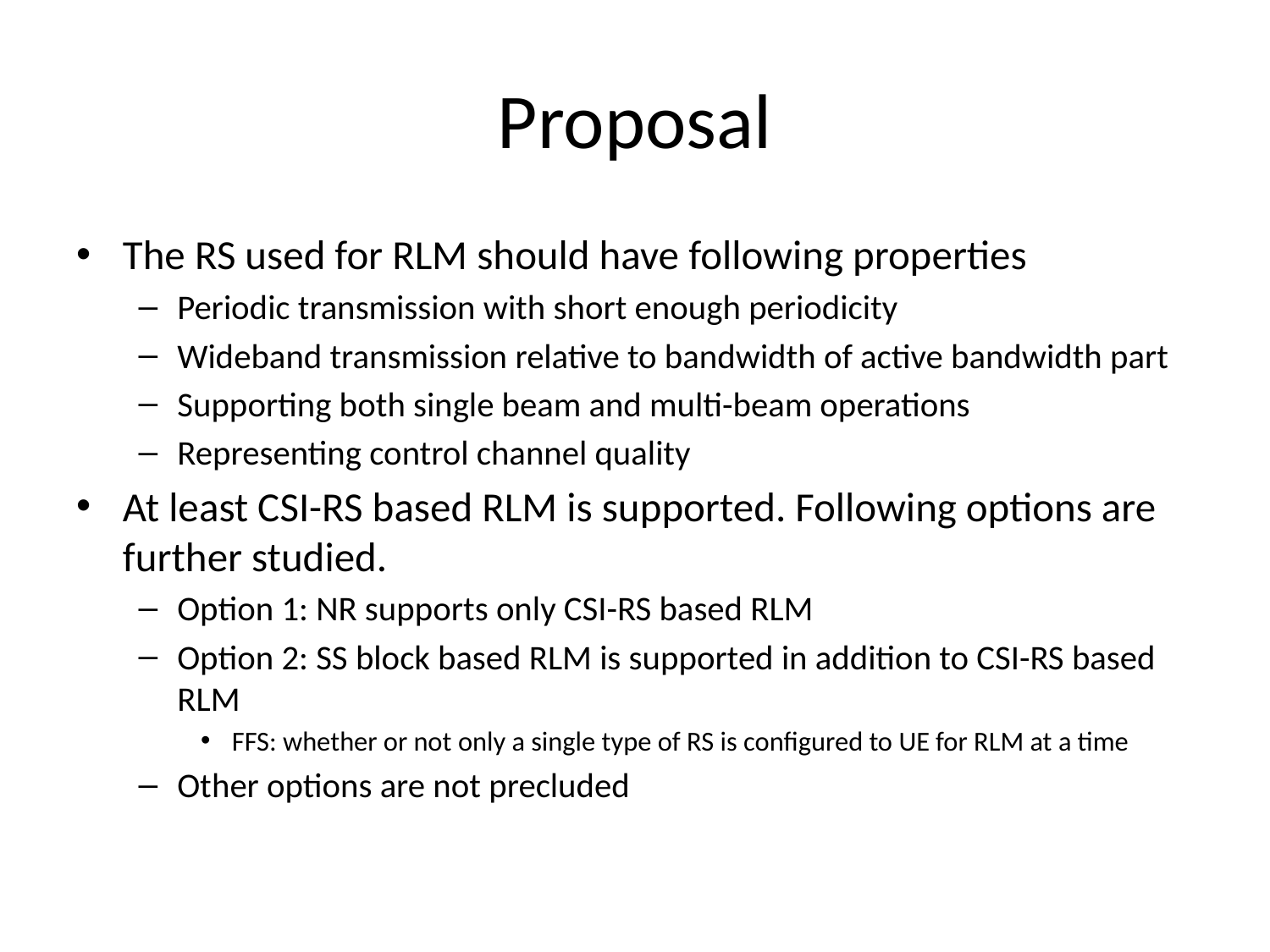

# Proposal
The RS used for RLM should have following properties
Periodic transmission with short enough periodicity
Wideband transmission relative to bandwidth of active bandwidth part
Supporting both single beam and multi-beam operations
Representing control channel quality
At least CSI-RS based RLM is supported. Following options are further studied.
Option 1: NR supports only CSI-RS based RLM
Option 2: SS block based RLM is supported in addition to CSI-RS based RLM
FFS: whether or not only a single type of RS is configured to UE for RLM at a time
Other options are not precluded